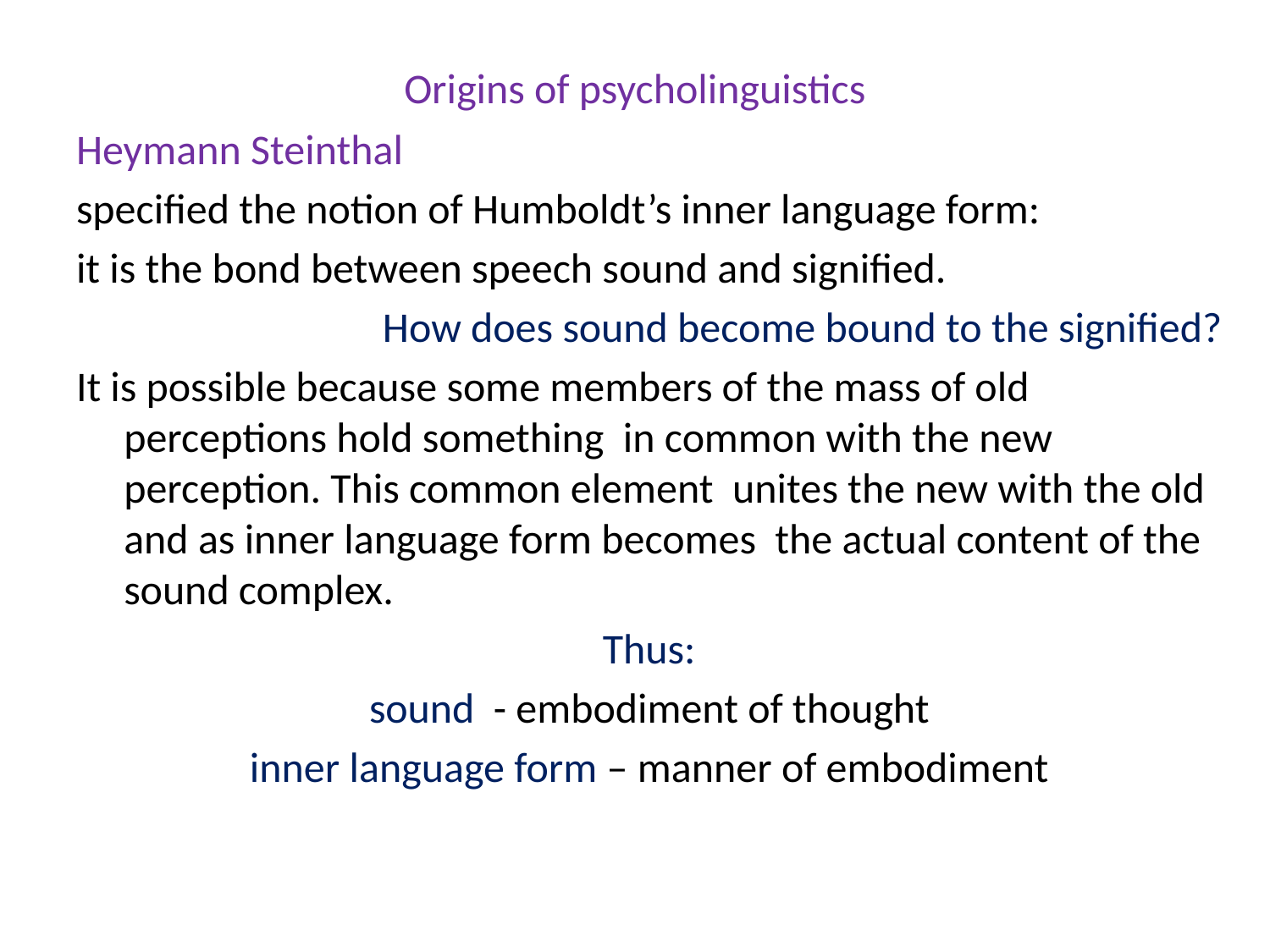

# Origins of psycholinguistics
Heymann Steinthal
specified the notion of Humboldt’s inner language form:
it is the bond between speech sound and signified.
How does sound become bound to the signified?
It is possible because some members of the mass of old perceptions hold something  in common with the new perception. This common element  unites the new with the old and as inner language form becomes  the actual content of the sound complex.
Thus:
sound  - embodiment of thought
inner language form – manner of embodiment